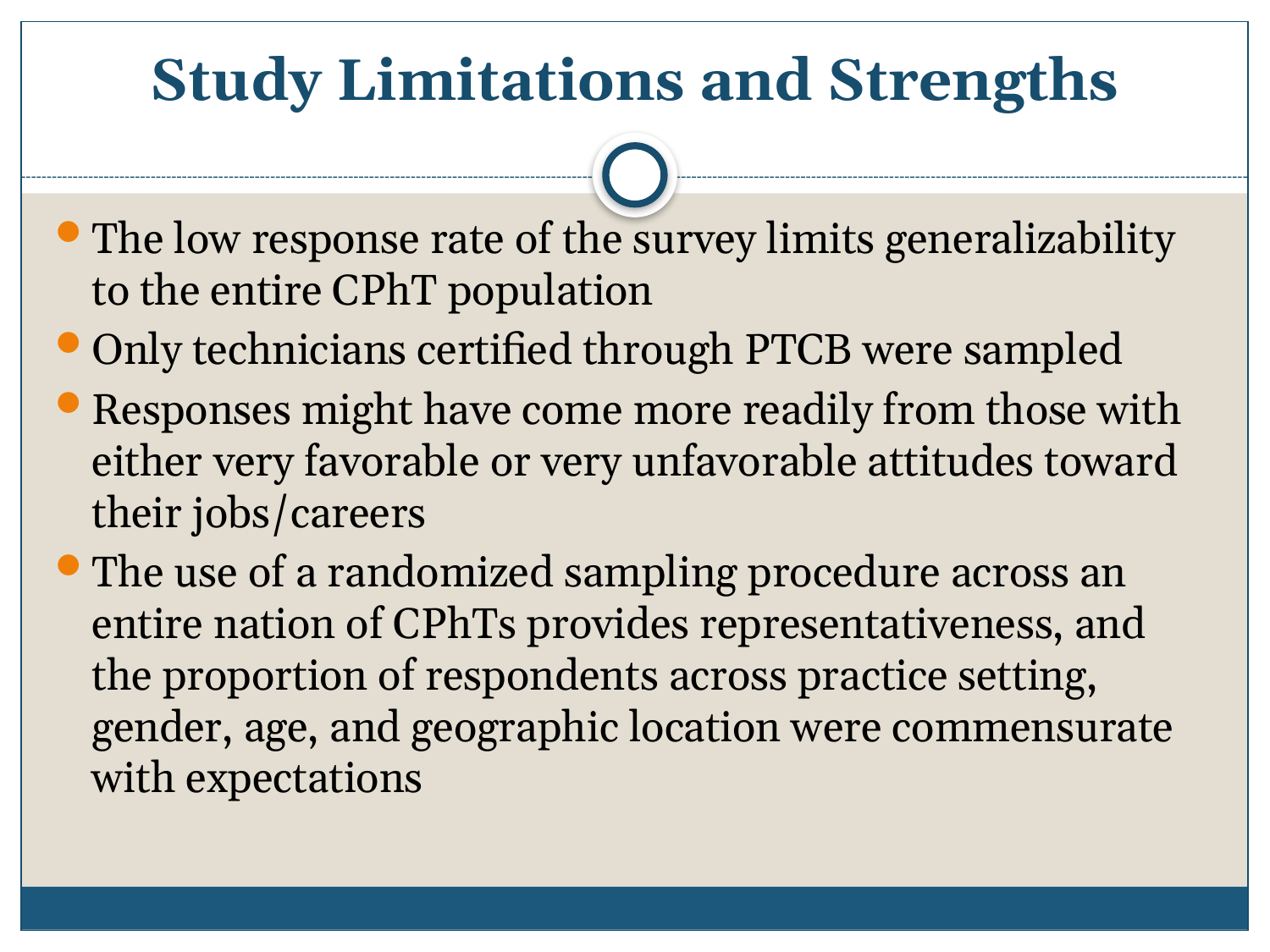

# Study Limitations and Strengths
The low response rate of the survey limits generalizability to the entire CPhT population
Only technicians certified through PTCB were sampled
Responses might have come more readily from those with either very favorable or very unfavorable attitudes toward their jobs/careers
The use of a randomized sampling procedure across an entire nation of CPhTs provides representativeness, and the proportion of respondents across practice setting, gender, age, and geographic location were commensurate with expectations